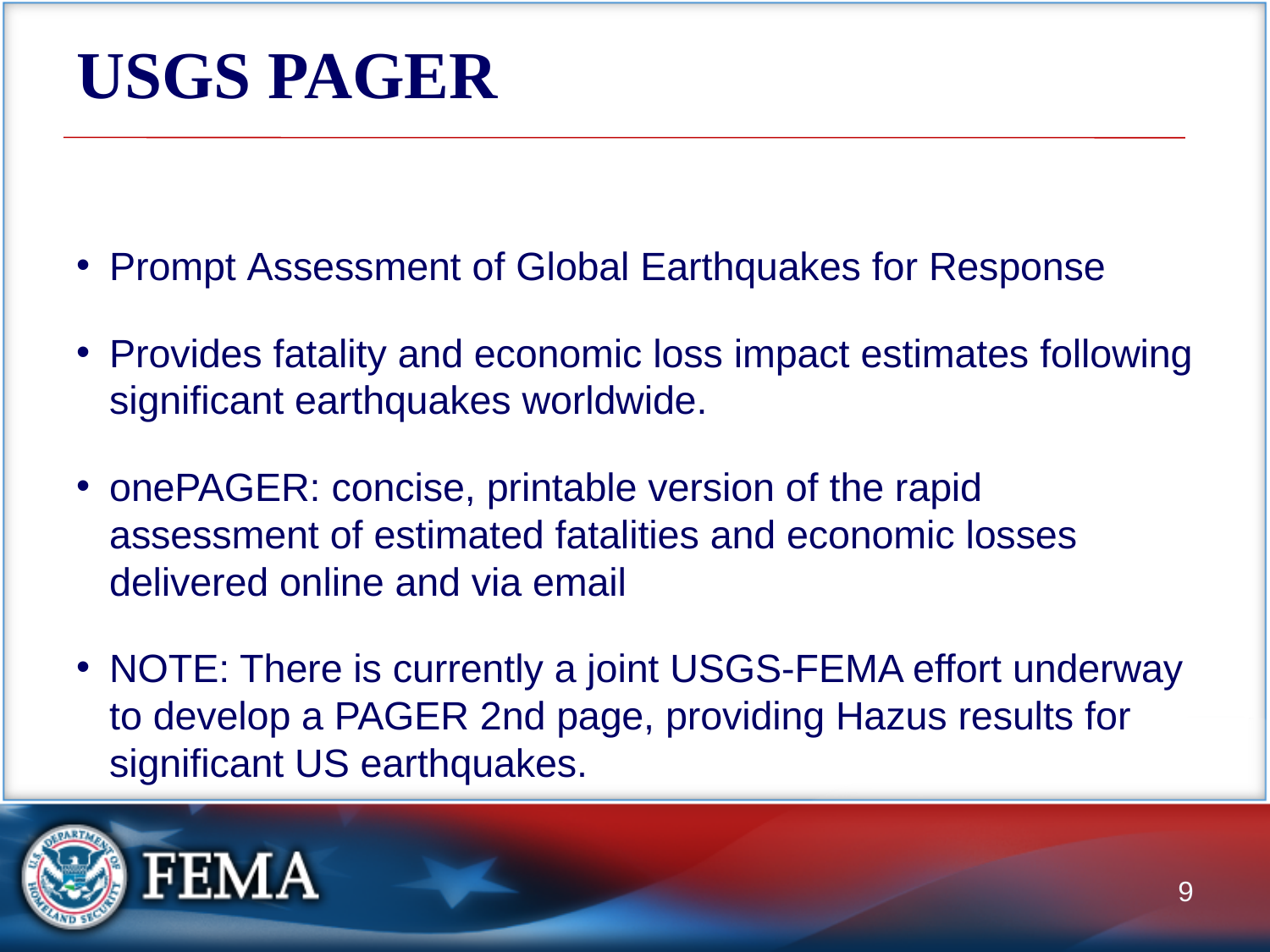

# USGS PAGER

Prompt Assessment of Global Earthquakes for Response
Provides fatality and economic loss impact estimates following significant earthquakes worldwide.
onePAGER: concise, printable version of the rapid assessment of estimated fatalities and economic losses delivered online and via email
NOTE: There is currently a joint USGS-FEMA effort underway to develop a PAGER 2nd page, providing Hazus results for significant US earthquakes.
9